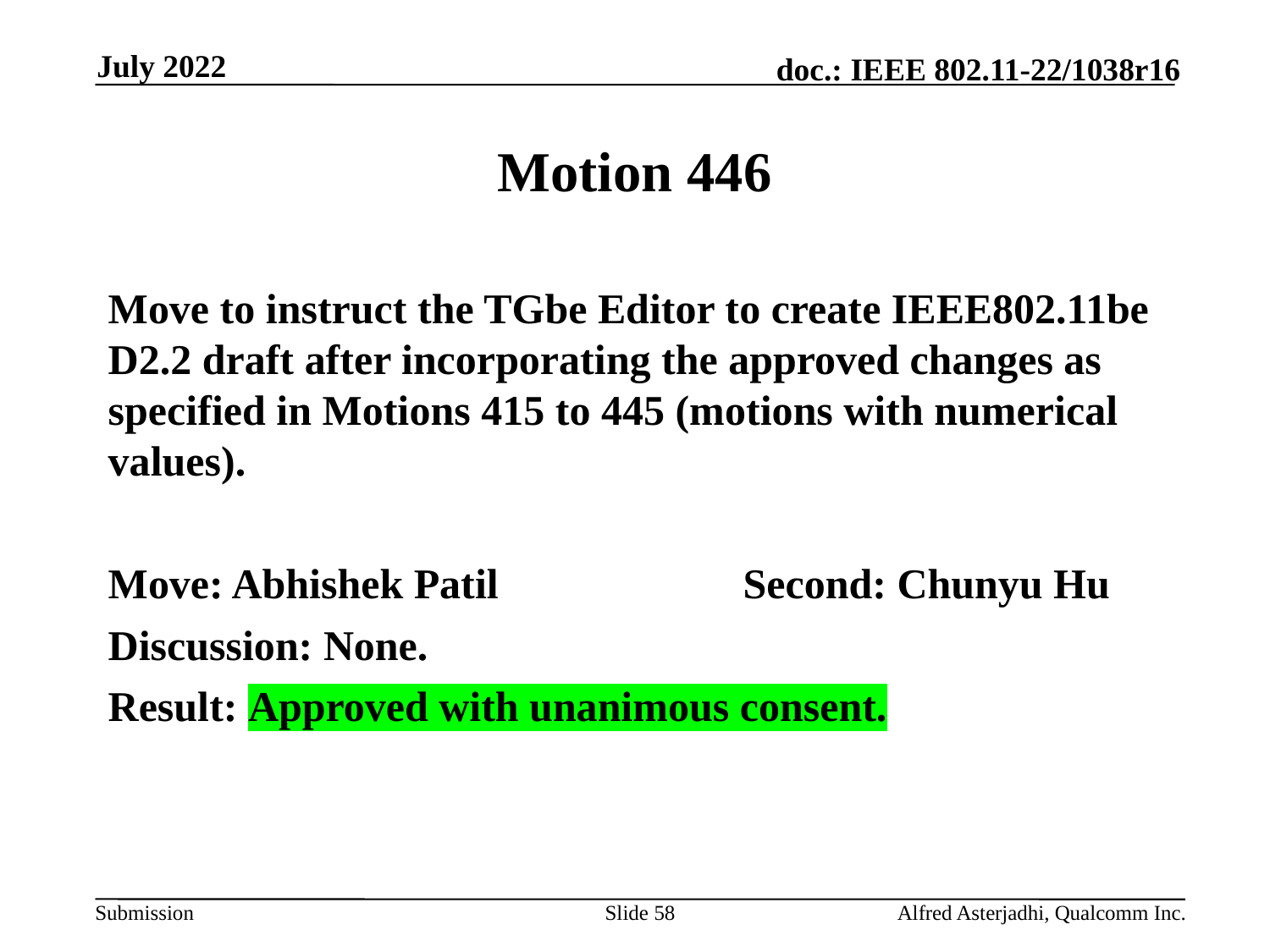

July 2022
# Motion 446
Move to instruct the TGbe Editor to create IEEE802.11be D2.2 draft after incorporating the approved changes as specified in Motions 415 to 445 (motions with numerical values).

Move: Abhishek Patil		Second: Chunyu Hu
Discussion: None.
Result: Approved with unanimous consent.

Slide 58
Alfred Asterjadhi, Qualcomm Inc.